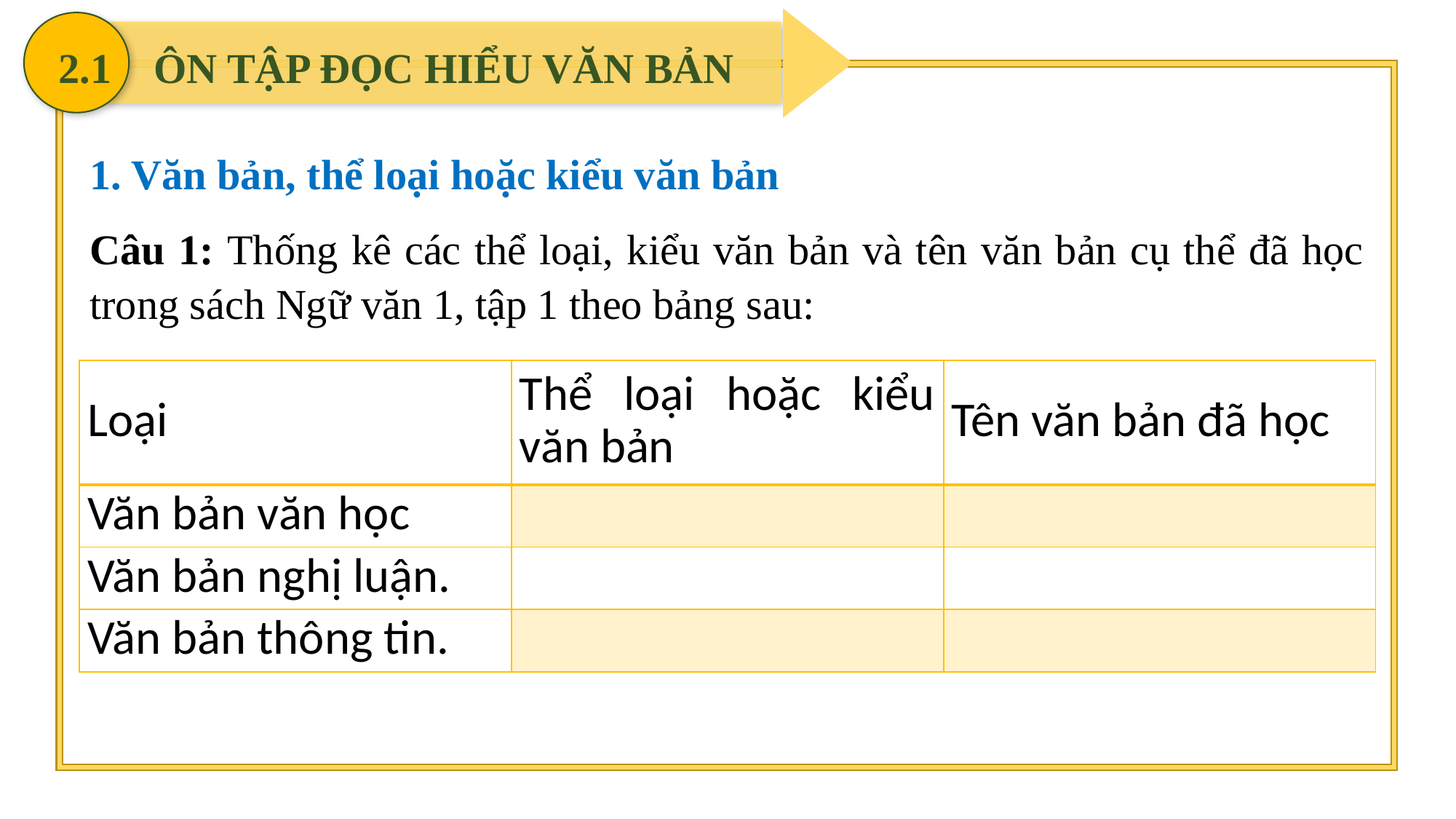

2.1    ÔN TẬP ĐỌC HIỂU VĂN BẢN

1. Văn bản, thể loại hoặc kiểu văn bản
Câu 1: Thống kê các thể loại, kiểu văn bản và tên văn bản cụ thể đã học trong sách Ngữ văn 1, tập 1 theo bảng sau:
| Loại | Thể loại hoặc kiểu văn bản | Tên văn bản đã học |
| --- | --- | --- |
| Văn bản văn học |  |  |
| Văn bản nghị luận. |  |  |
| Văn bản thông tin. |  |  |